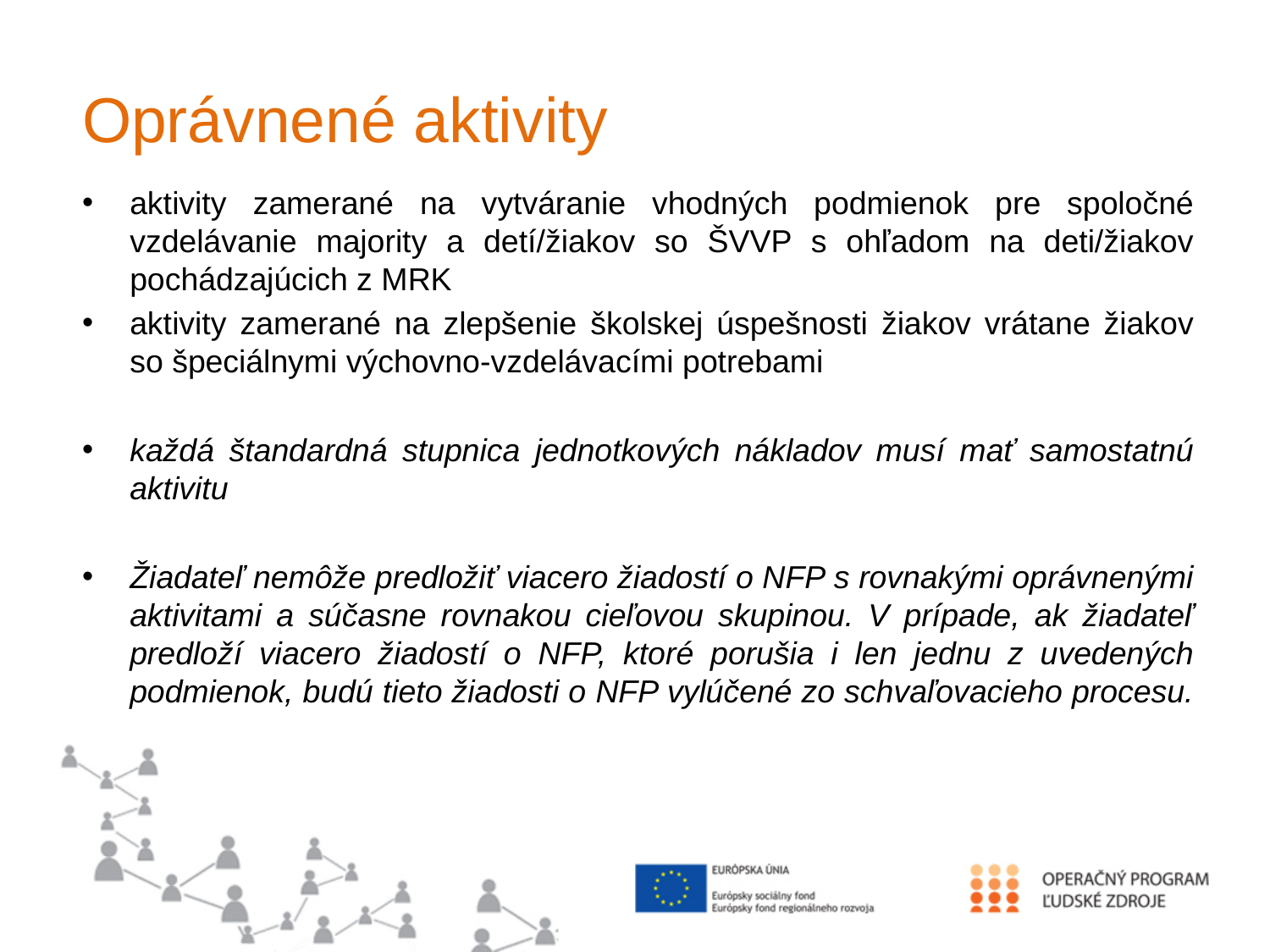

# Oprávnené aktivity
aktivity zamerané na vytváranie vhodných podmienok pre spoločné vzdelávanie majority a detí/žiakov so ŠVVP s ohľadom na deti/žiakov pochádzajúcich z MRK
aktivity zamerané na zlepšenie školskej úspešnosti žiakov vrátane žiakov so špeciálnymi výchovno-vzdelávacími potrebami

každá štandardná stupnica jednotkových nákladov musí mať samostatnú aktivitu

Žiadateľ nemôže predložiť viacero žiadostí o NFP s rovnakými oprávnenými aktivitami a súčasne rovnakou cieľovou skupinou. V prípade, ak žiadateľ predloží viacero žiadostí o NFP, ktoré porušia i len jednu z uvedených podmienok, budú tieto žiadosti o NFP vylúčené zo schvaľovacieho procesu.